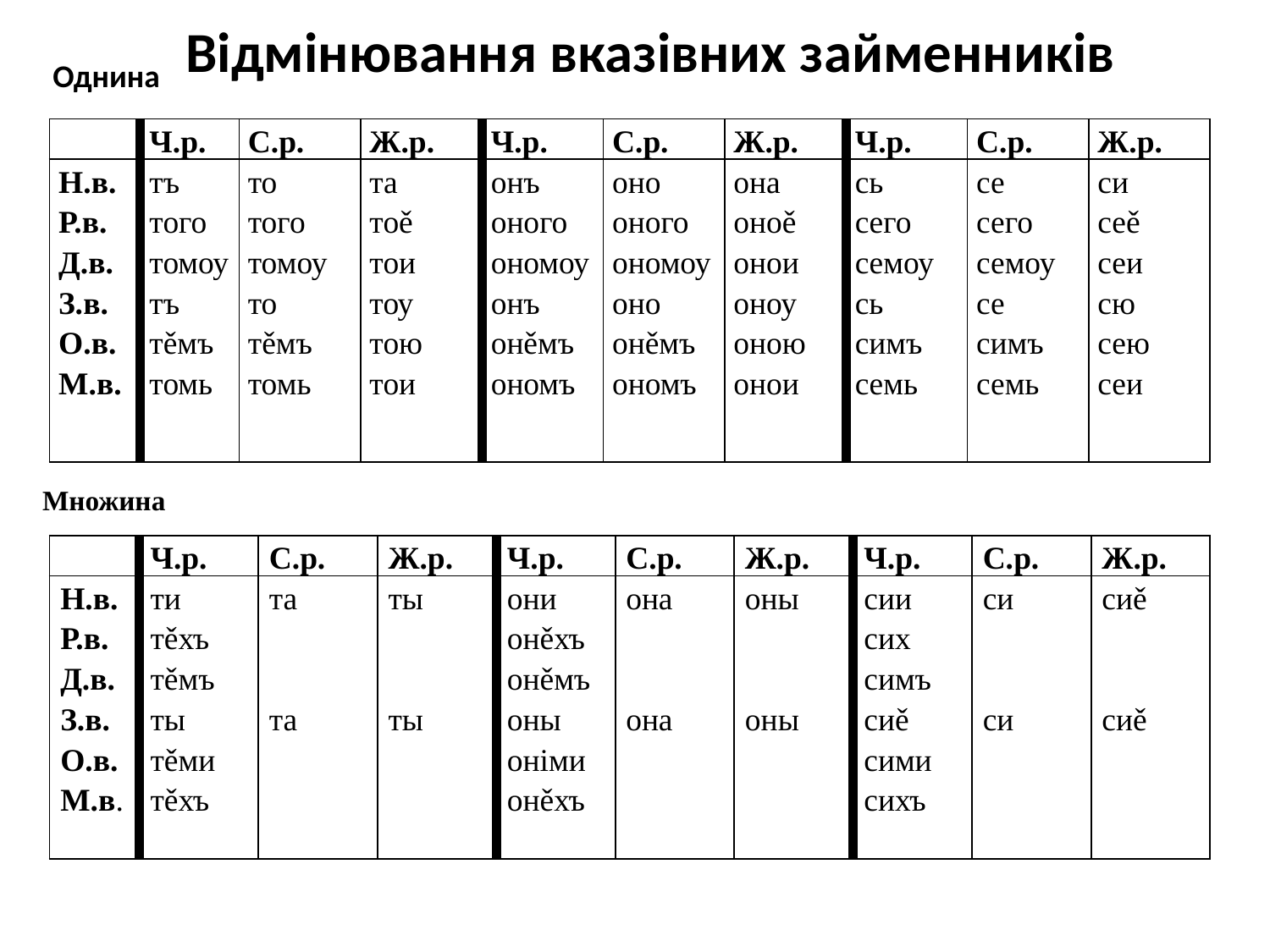

# Відмінювання вказівних займенників
Однина
|  | Ч.р. | С.р. | Ж.р. | Ч.р. | С.р. | Ж.р. | Ч.р. | С.р. | Ж.р. |
| --- | --- | --- | --- | --- | --- | --- | --- | --- | --- |
| Н.в. Р.в. Д.в. З.в. О.в. М.в. | тъ того томоу тъ тěмъ томь | то того томоу то тěмъ томь | та тоě тои тоу тою тои | онъ оного ономоу онъ онěмъ ономъ | оно оного ономоу оно онěмъ ономъ | она оноě онои оноу оною онои | сь сего семоу сь симъ семь | сe сего семоу сe симъ семь | си сеě сеи сю сею сеи |
Множина
|  | Ч.р. | С.р. | Ж.р. | Ч.р. | С.р. | Ж.р. | Ч.р. | С.р. | Ж.р. |
| --- | --- | --- | --- | --- | --- | --- | --- | --- | --- |
| Н.в. Р.в. Д.в. З.в. О.в. М.в. | ти тěхъ тěмъ ты тěми тěхъ | та та | ты ты | они онěхъ онěмъ оны оніми онěхъ | она она | оны oны | сии сих симъ сиě сими сихъ | си си | сиě сиě |